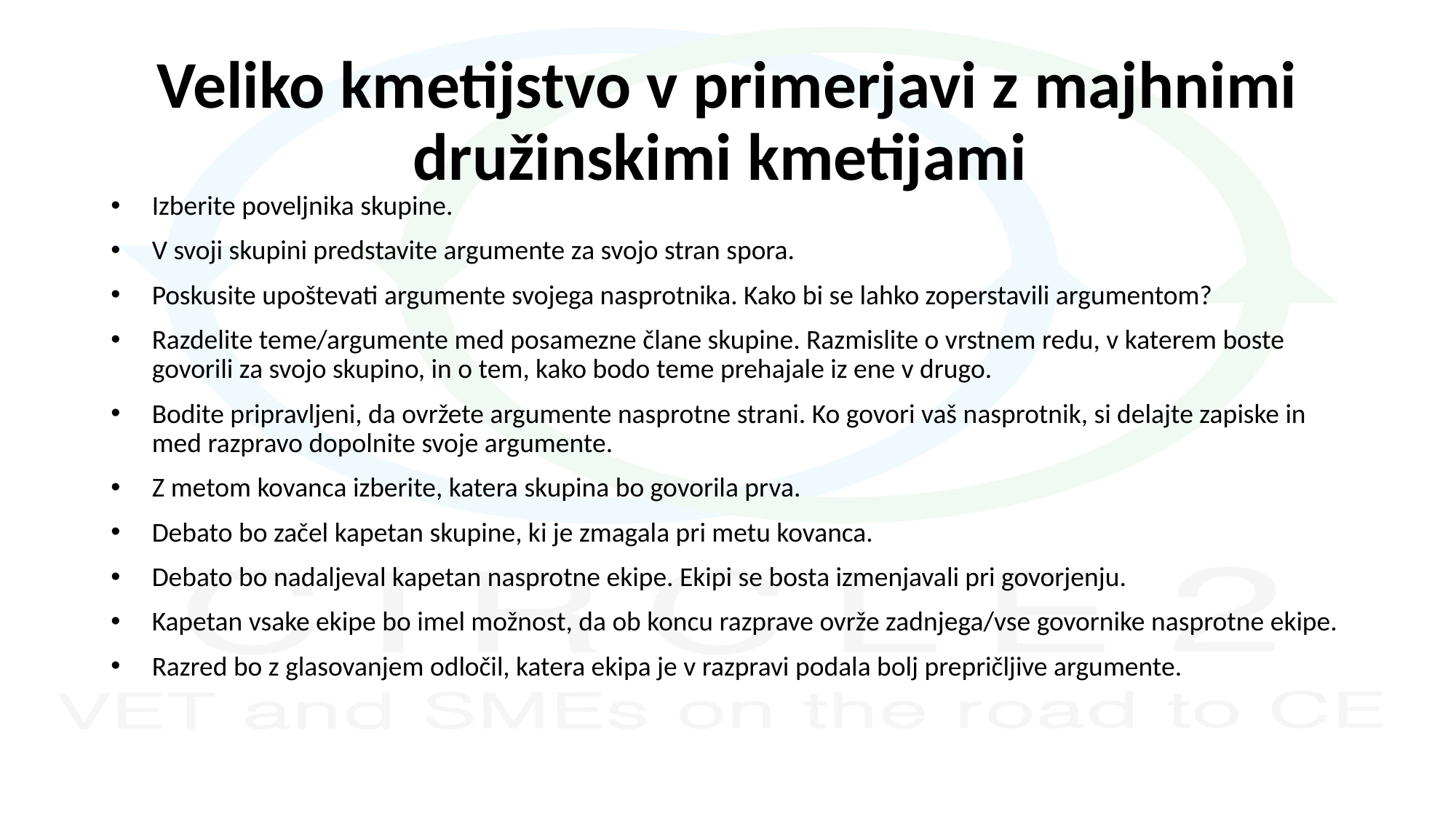

# Veliko kmetijstvo v primerjavi z majhnimi družinskimi kmetijami
Izberite poveljnika skupine.
V svoji skupini predstavite argumente za svojo stran spora.
Poskusite upoštevati argumente svojega nasprotnika. Kako bi se lahko zoperstavili argumentom?
Razdelite teme/argumente med posamezne člane skupine. Razmislite o vrstnem redu, v katerem boste govorili za svojo skupino, in o tem, kako bodo teme prehajale iz ene v drugo.
Bodite pripravljeni, da ovržete argumente nasprotne strani. Ko govori vaš nasprotnik, si delajte zapiske in med razpravo dopolnite svoje argumente.
Z metom kovanca izberite, katera skupina bo govorila prva.
Debato bo začel kapetan skupine, ki je zmagala pri metu kovanca.
Debato bo nadaljeval kapetan nasprotne ekipe. Ekipi se bosta izmenjavali pri govorjenju.
Kapetan vsake ekipe bo imel možnost, da ob koncu razprave ovrže zadnjega/vse govornike nasprotne ekipe.
Razred bo z glasovanjem odločil, katera ekipa je v razpravi podala bolj prepričljive argumente.